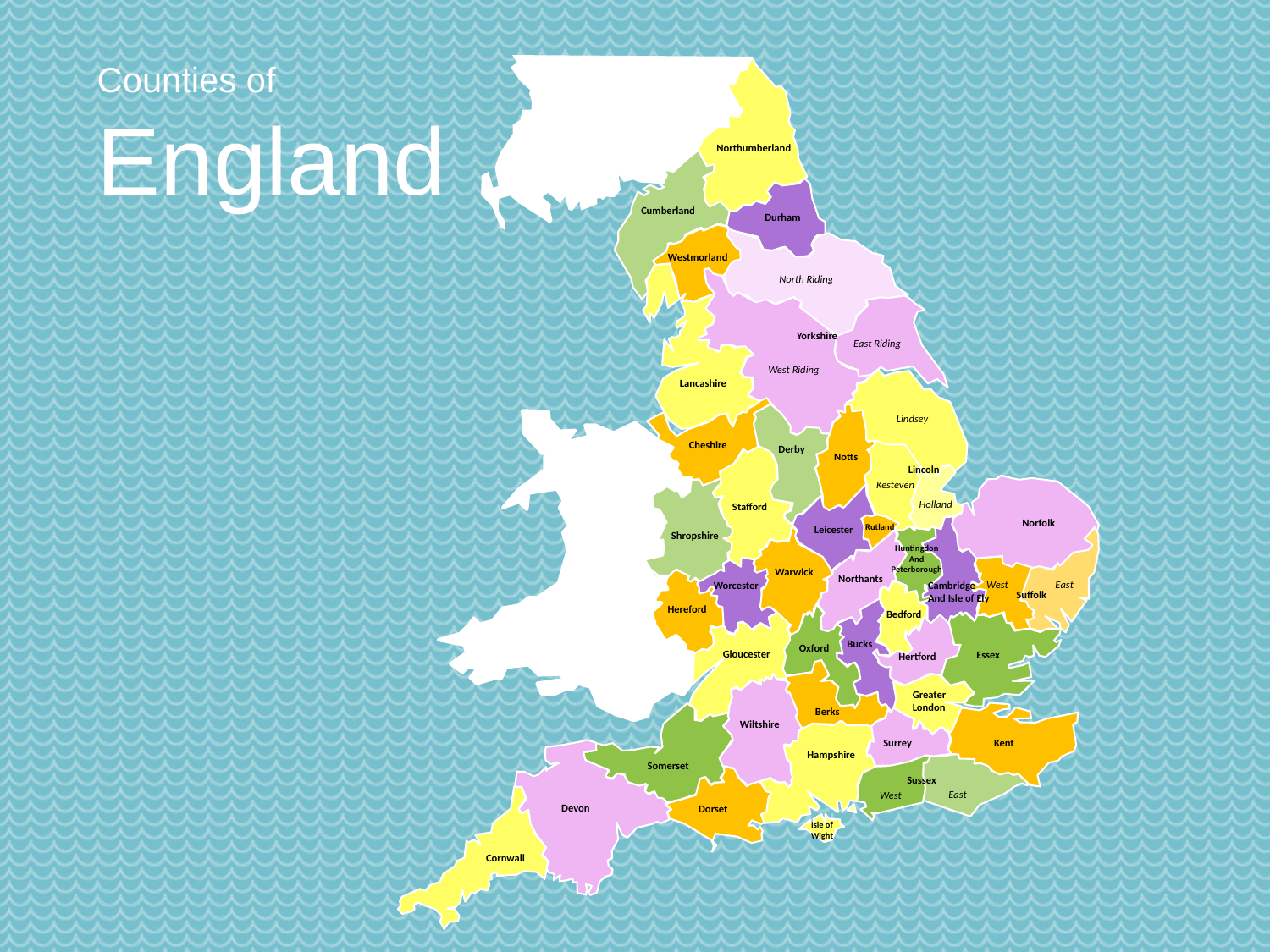

Counties of
England

Northumberland

Cumberland
Durham

Westmorland

North Riding

Yorkshire
East Riding
West Riding
Lancashire

Lindsey

Cheshire
Derby

Notts

Lincoln

Kesteven

Holland
Stafford
Norfolk
Rutland

Leicester

Shropshire

Huntingdon
And
Peterborough

Warwick
Northants

East
West
Worcester
Cambridge
And Isle of Ely

Suffolk
Hereford

Bedford

Bucks
Oxford
Gloucester
Essex
Hertford

Greater
London
Berks

Wiltshire

Surrey
Kent

Hampshire
Somerset

Sussex
East
West

Devon
Dorset

Isle of
Wight

Cornwall